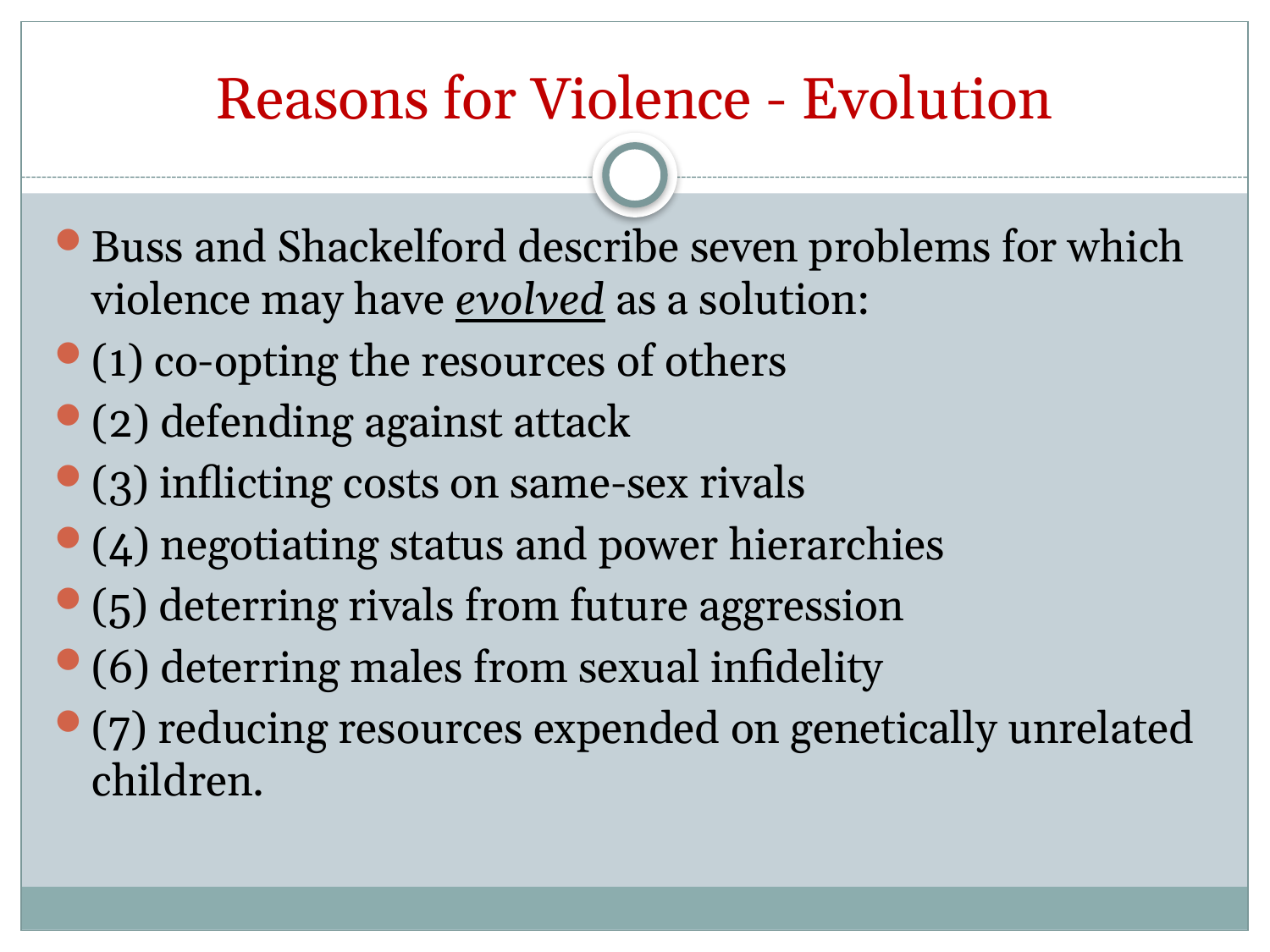

# Reasons for Violence - Evolution
Buss and Shackelford describe seven problems for which violence may have evolved as a solution:
(1) co-opting the resources of others
(2) defending against attack
(3) inflicting costs on same-sex rivals
(4) negotiating status and power hierarchies
(5) deterring rivals from future aggression
(6) deterring males from sexual infidelity
(7) reducing resources expended on genetically unrelated children.